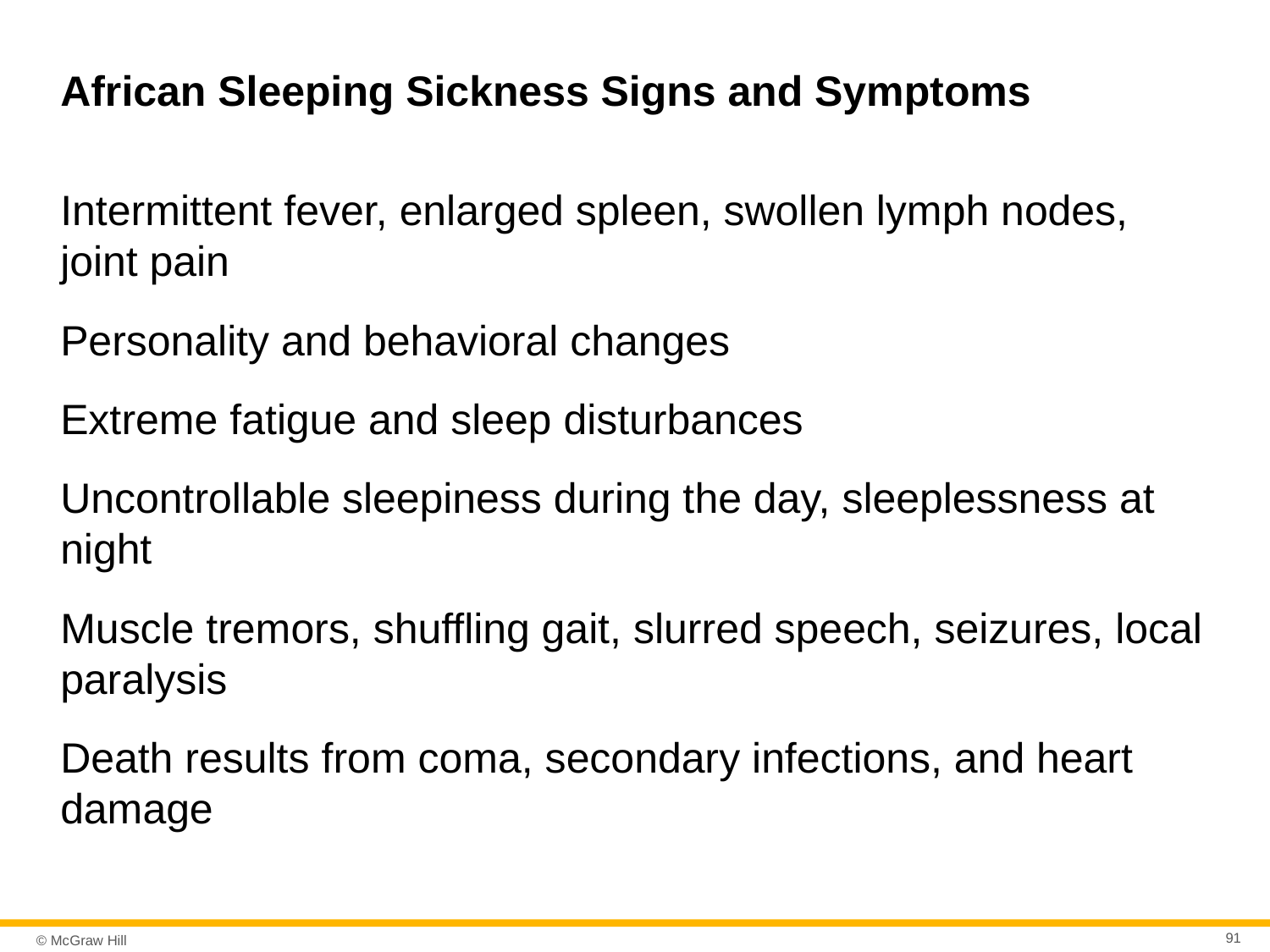

# African Sleeping Sickness Signs and Symptoms
Intermittent fever, enlarged spleen, swollen lymph nodes, joint pain
Personality and behavioral changes
Extreme fatigue and sleep disturbances
Uncontrollable sleepiness during the day, sleeplessness at night
Muscle tremors, shuffling gait, slurred speech, seizures, local paralysis
Death results from coma, secondary infections, and heart damage